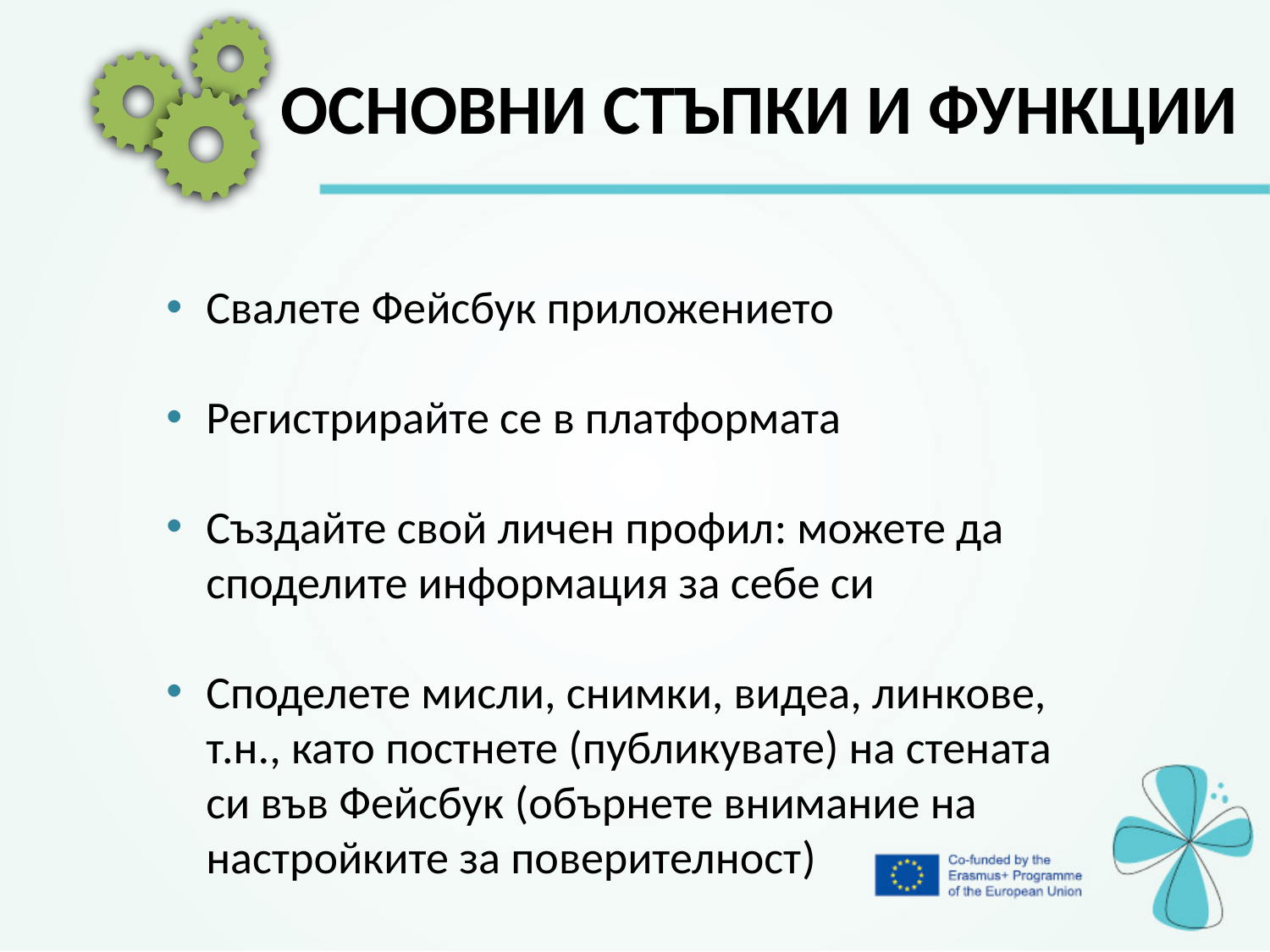

ОСНОВНИ СТЪПКИ И ФУНКЦИИ
Свалете Фейсбук приложението

Регистрирайте се в платформата

Създайте свой личен профил: можете да споделите информация за себе си

Споделете мисли, снимки, видеа, линкове, т.н., като постнете (публикувате) на стената си във Фейсбук (обърнете внимание на настройките за поверителност)